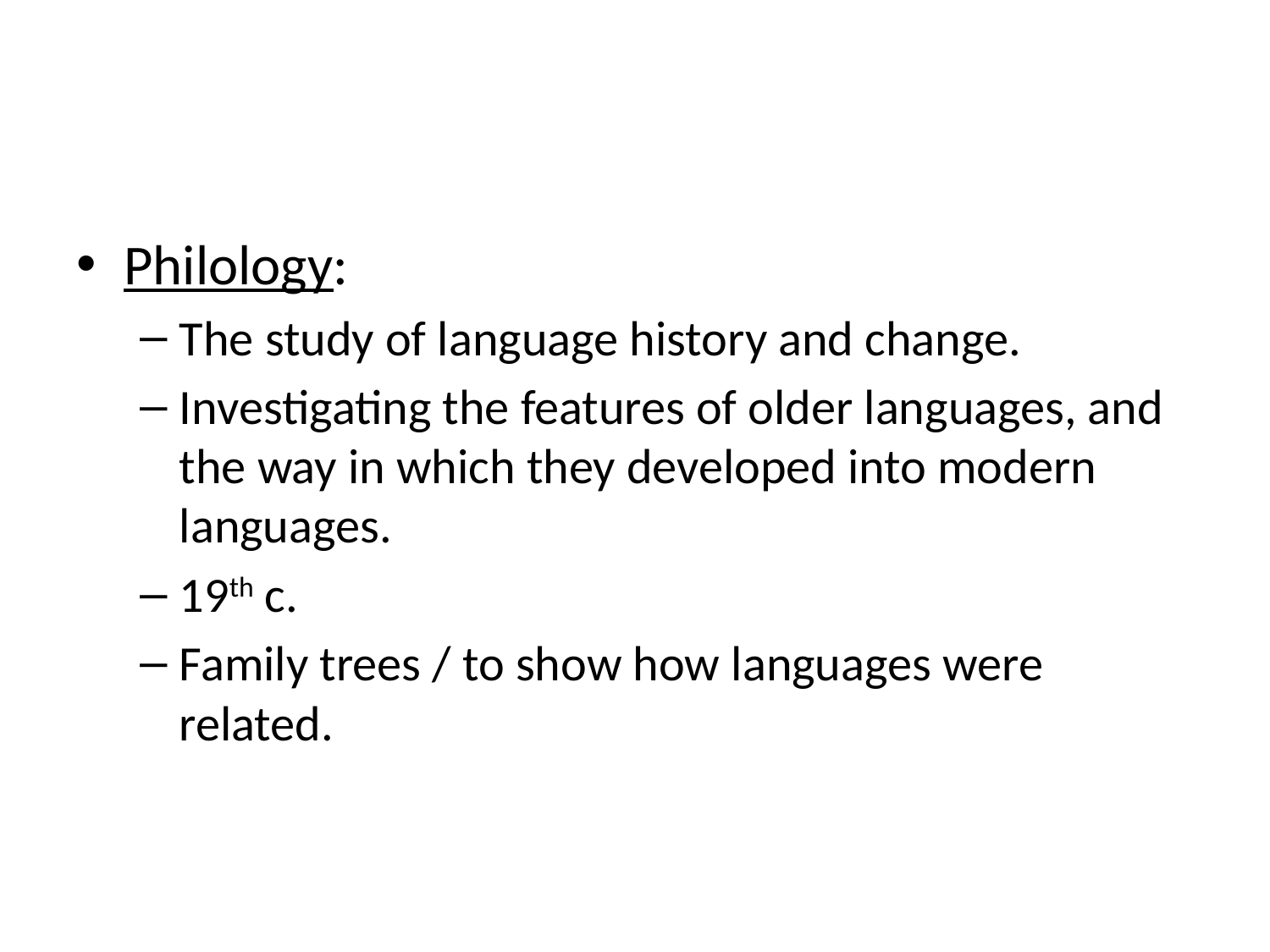

#
Philology:
The study of language history and change.
Investigating the features of older languages, and the way in which they developed into modern languages.
19th c.
Family trees / to show how languages were related.